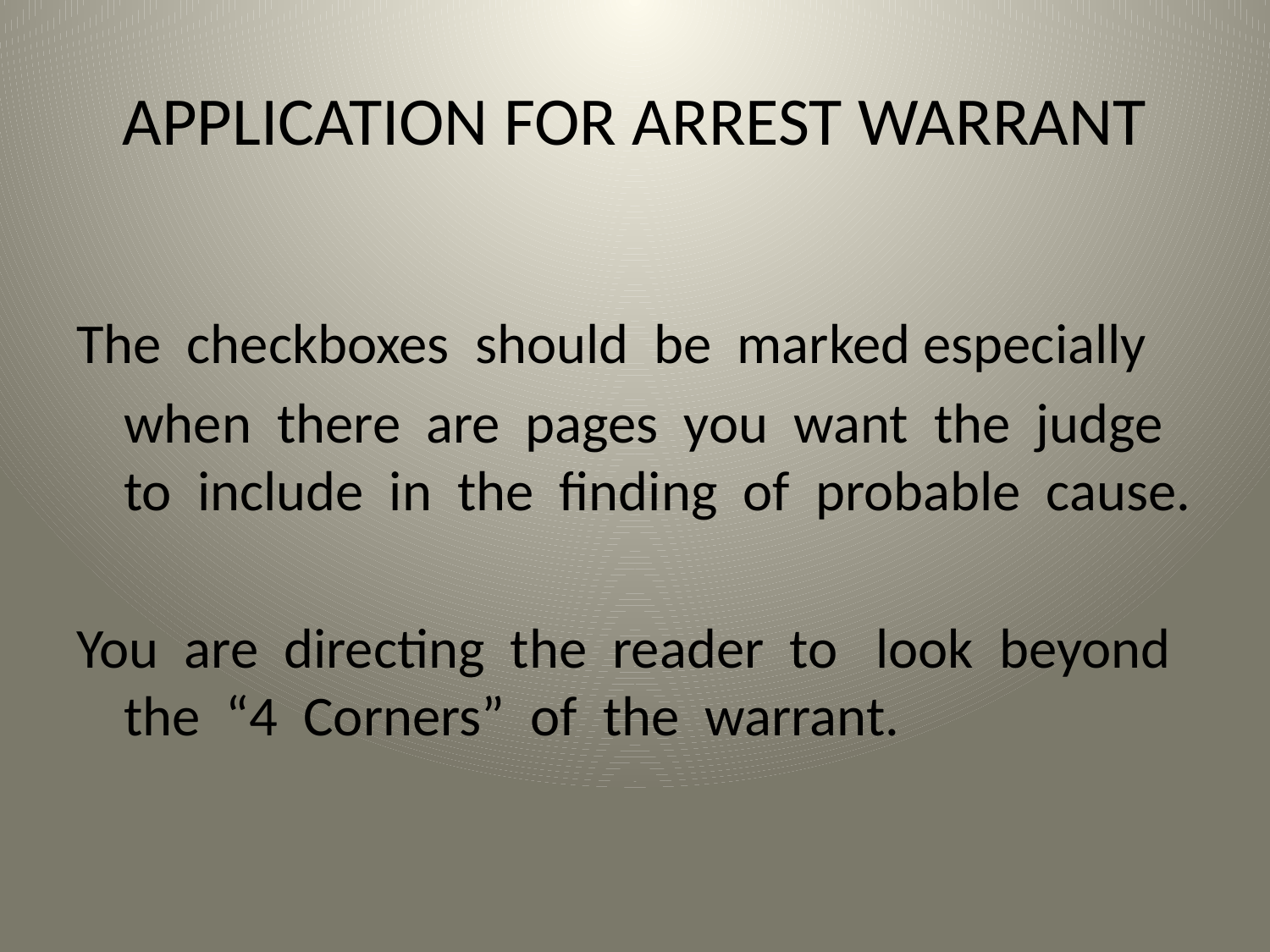

# APPLICATION FOR ARREST WARRANT

The  checkboxes  should  be  marked especially
	when  there  are  pages  you  want  the  judge  to  include  in  the  finding  of  probable  cause.

You  are  directing  the  reader  to   look  beyond  the  “4  Corners”  of  the  warrant.